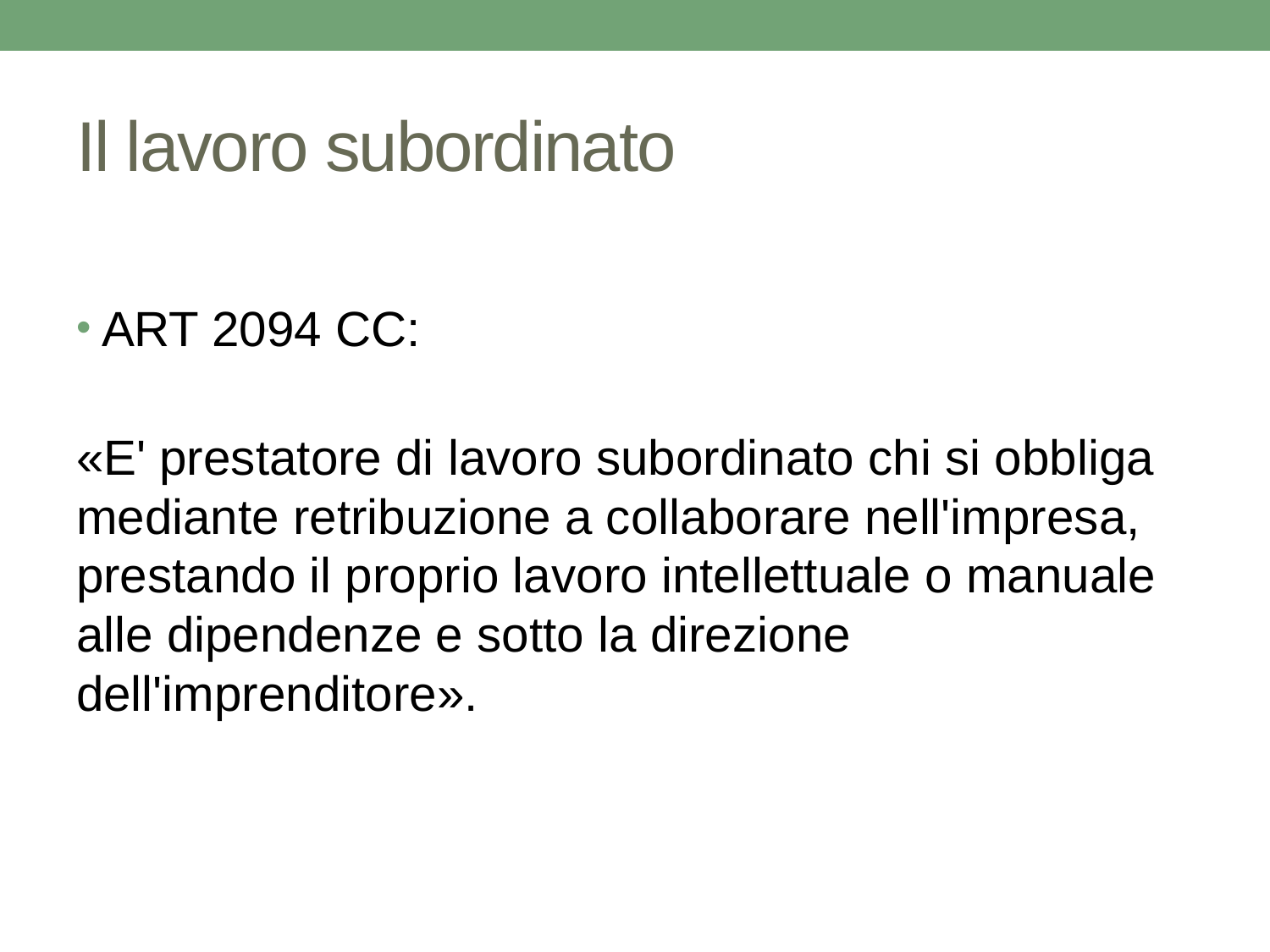

# Il lavoro subordinato

ART 2094 CC:
«E' prestatore di lavoro subordinato chi si obbliga mediante retribuzione a collaborare nell'impresa, prestando il proprio lavoro intellettuale o manuale alle dipendenze e sotto la direzione dell'imprenditore».